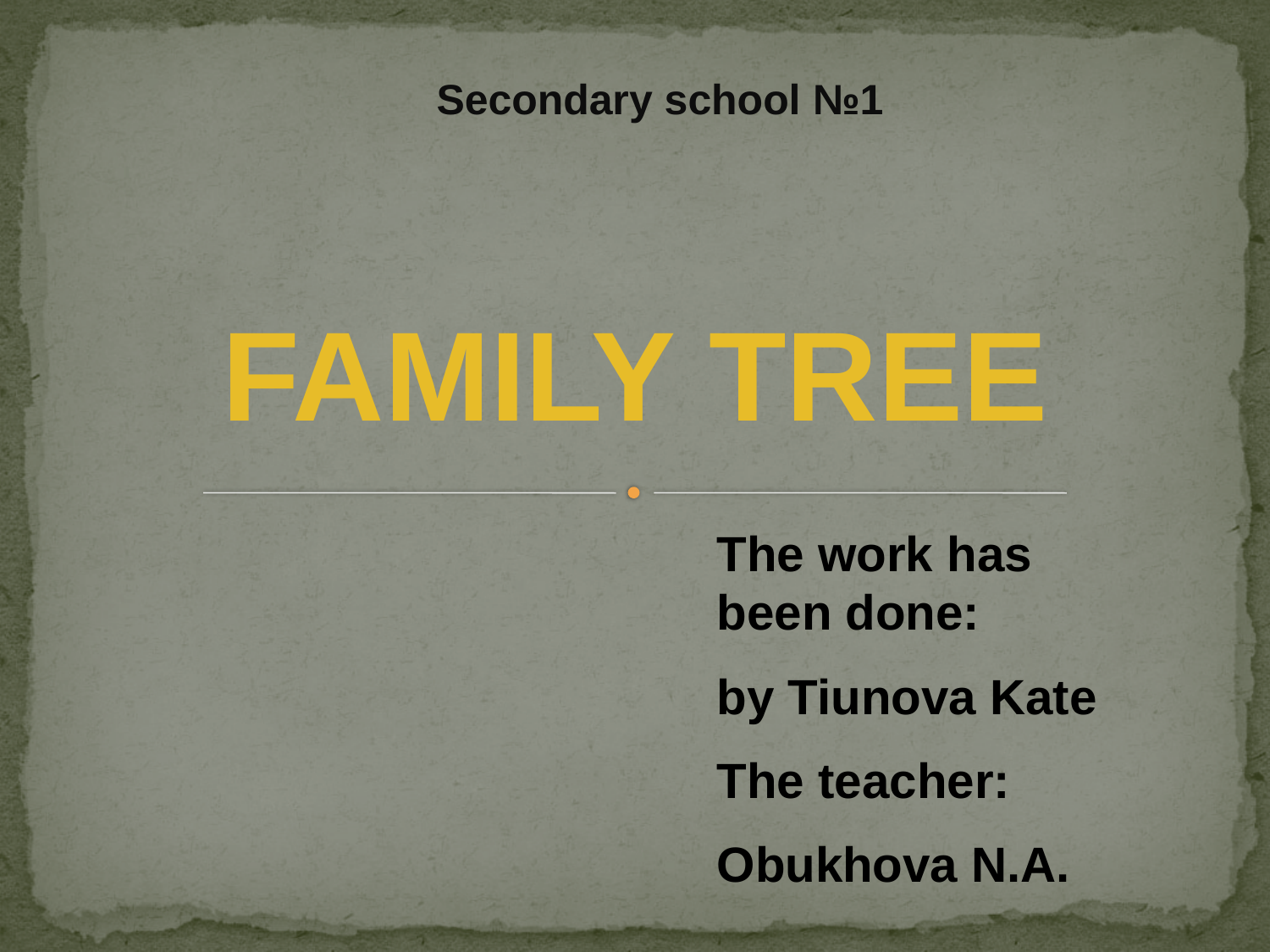

Secondary school №1

FAMILY TREE
The work has been done:
by Tiunova Kate
The teacher:
Obukhova N.A.